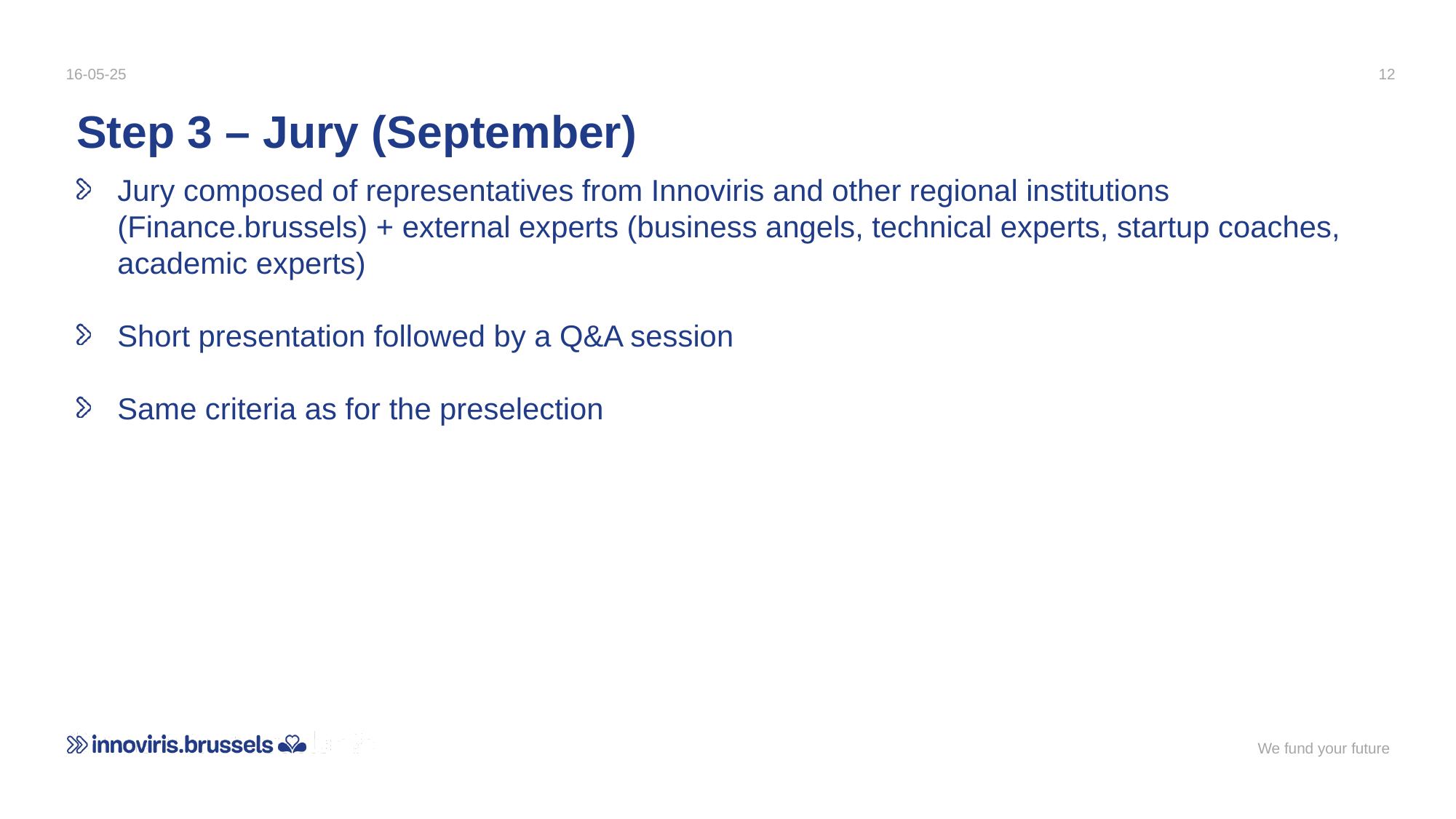

16-05-25
12
Step 3 – Jury (September)
Jury composed of representatives from Innoviris and other regional institutions (Finance.brussels) + external experts (business angels, technical experts, startup coaches, academic experts)

Short presentation followed by a Q&A session

Same criteria as for the preselection

We fund your future